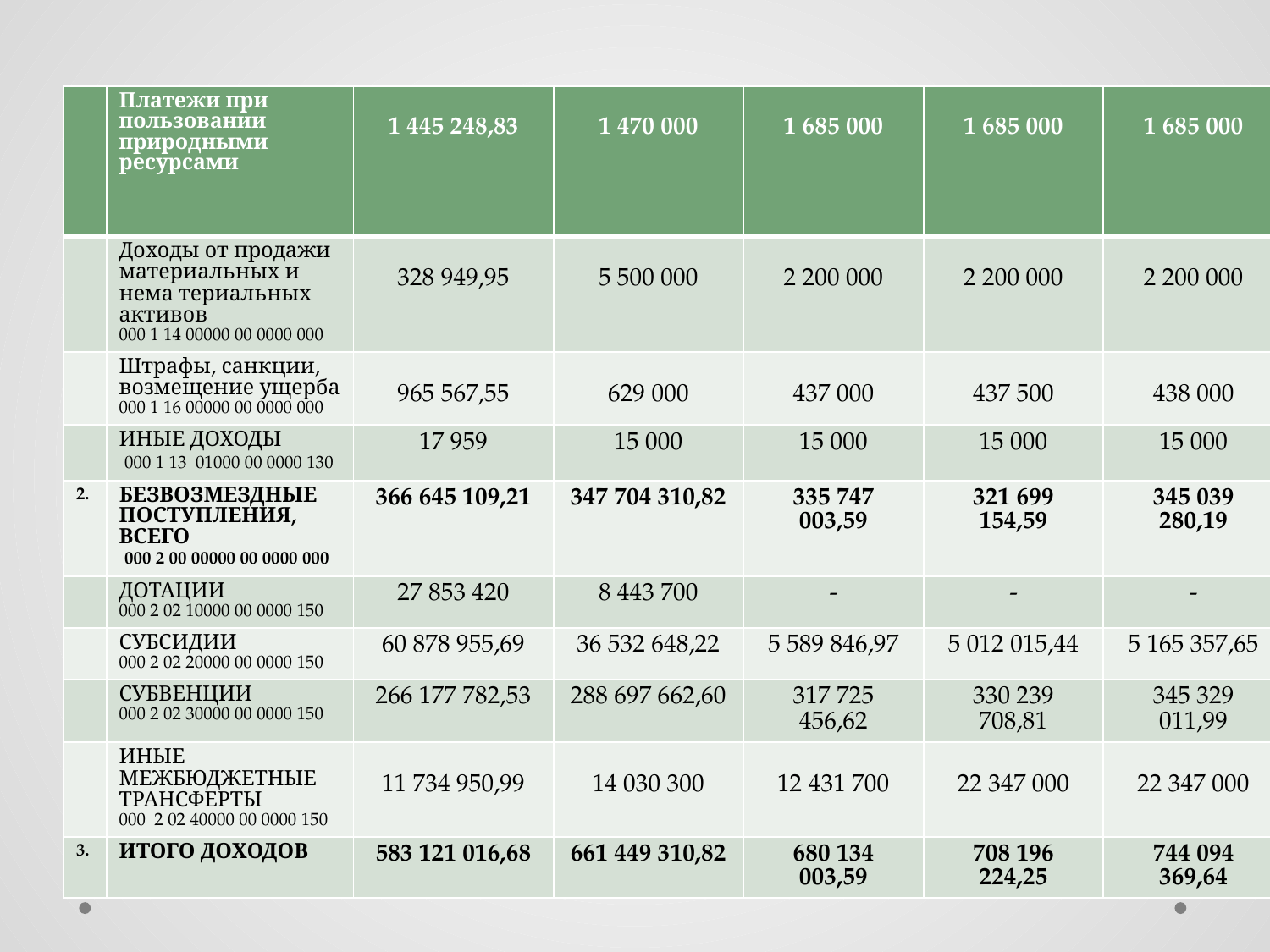

|  | Платежи при пользовании природными ресурсами | 1 445 248,83 | 1 470 000 | 1 685 000 | 1 685 000 | 1 685 000 |
| --- | --- | --- | --- | --- | --- | --- |
|  | Доходы от продажи материальных и нема териальных активов 000 1 14 00000 00 0000 000 | 328 949,95 | 5 500 000 | 2 200 000 | 2 200 000 | 2 200 000 |
|  | Штрафы, санкции, возмещение ущерба 000 1 16 00000 00 0000 000 | 965 567,55 | 629 000 | 437 000 | 437 500 | 438 000 |
|  | ИНЫЕ ДОХОДЫ 000 1 13 01000 00 0000 130 | 17 959 | 15 000 | 15 000 | 15 000 | 15 000 |
| 2. | БЕЗВОЗМЕЗДНЫЕ ПОСТУПЛЕНИЯ, ВСЕГО 000 2 00 00000 00 0000 000 | 366 645 109,21 | 347 704 310,82 | 335 747 003,59 | 321 699 154,59 | 345 039 280,19 |
|  | ДОТАЦИИ 000 2 02 10000 00 0000 150 | 27 853 420 | 8 443 700 | - | - | - |
|  | СУБСИДИИ 000 2 02 20000 00 0000 150 | 60 878 955,69 | 36 532 648,22 | 5 589 846,97 | 5 012 015,44 | 5 165 357,65 |
|  | СУБВЕНЦИИ 000 2 02 30000 00 0000 150 | 266 177 782,53 | 288 697 662,60 | 317 725 456,62 | 330 239 708,81 | 345 329 011,99 |
|  | ИНЫЕ МЕЖБЮДЖЕТНЫЕ ТРАНСФЕРТЫ 000 2 02 40000 00 0000 150 | 11 734 950,99 | 14 030 300 | 12 431 700 | 22 347 000 | 22 347 000 |
| 3. | ИТОГО ДОХОДОВ | 583 121 016,68 | 661 449 310,82 | 680 134 003,59 | 708 196 224,25 | 744 094 369,64 |